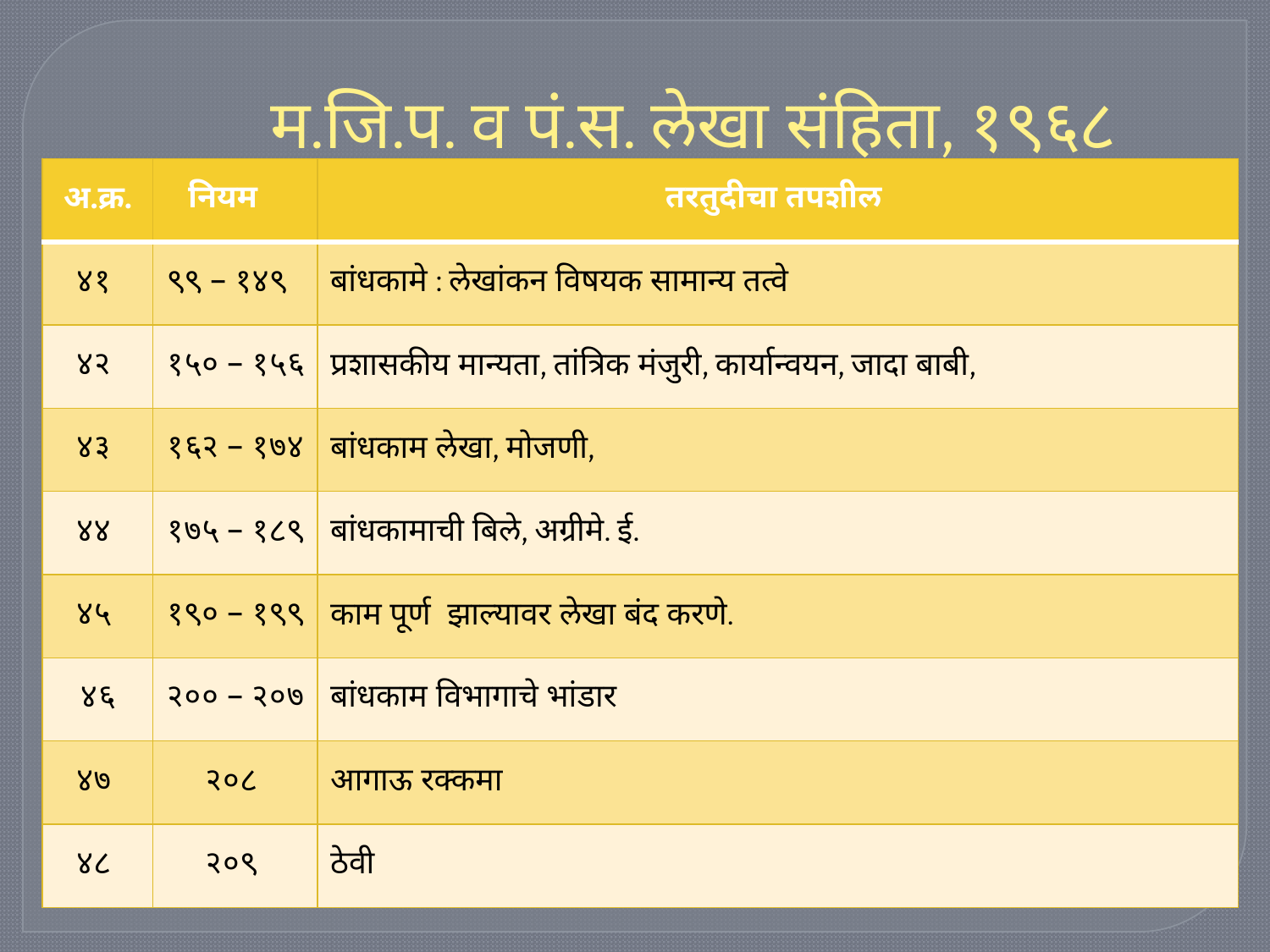

# म.जि.प. व पं.स. लेखा संहिता, १९६८
| अ.क्र. | नियम | तरतुदीचा तपशील |
| --- | --- | --- |
| ४१ | ९९ – १४९ | बांधकामे : लेखांकन विषयक सामान्य तत्वे |
| ४२ | १५० – १५६ | प्रशासकीय मान्यता, तांत्रिक मंजुरी, कार्यान्वयन, जादा बाबी, |
| ४३ | १६२ – १७४ | बांधकाम लेखा, मोजणी, |
| ४४ | १७५ – १८९ | बांधकामाची बिले, अग्रीमे. ई. |
| ४५ | १९० – १९९ | काम पूर्ण झाल्यावर लेखा बंद करणे. |
| ४६ | २०० – २०७ | बांधकाम विभागाचे भांडार |
| ४७ | २०८ | आगाऊ रक्कमा |
| ४८ | २०९ | ठेवी |